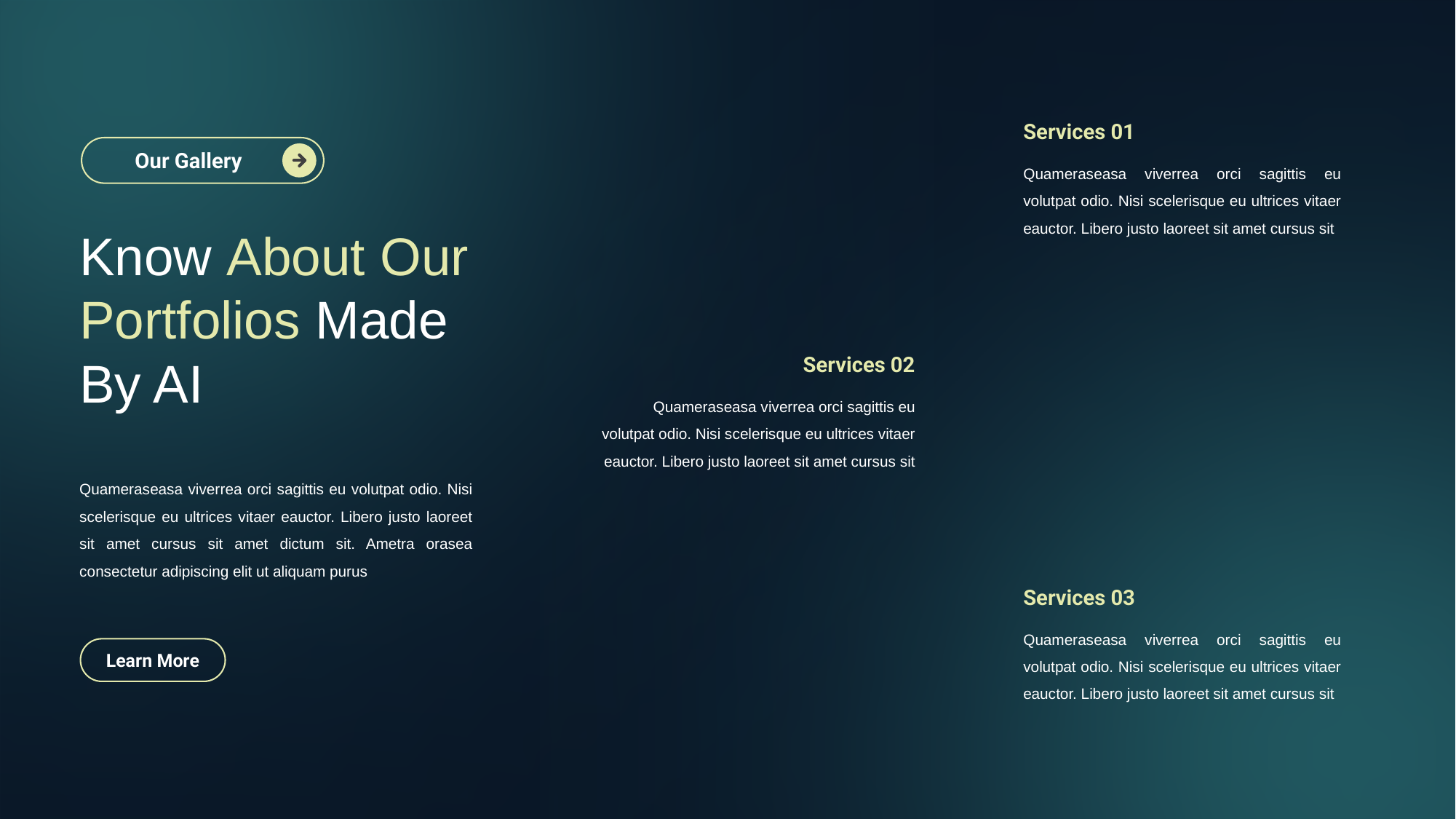

Services 01

Our Gallery

Quameraseasa viverrea orci sagittis eu volutpat odio. Nisi scelerisque eu ultrices vitaer eauctor. Libero justo laoreet sit amet cursus sit
Know About Our Portfolios Made By AI

Services 02
Quameraseasa viverrea orci sagittis eu volutpat odio. Nisi scelerisque eu ultrices vitaer eauctor. Libero justo laoreet sit amet cursus sit
Quameraseasa viverrea orci sagittis eu volutpat odio. Nisi scelerisque eu ultrices vitaer eauctor. Libero justo laoreet sit amet cursus sit amet dictum sit. Ametra orasea consectetur adipiscing elit ut aliquam purus

Services 03
Quameraseasa viverrea orci sagittis eu volutpat odio. Nisi scelerisque eu ultrices vitaer eauctor. Libero justo laoreet sit amet cursus sit

Learn More